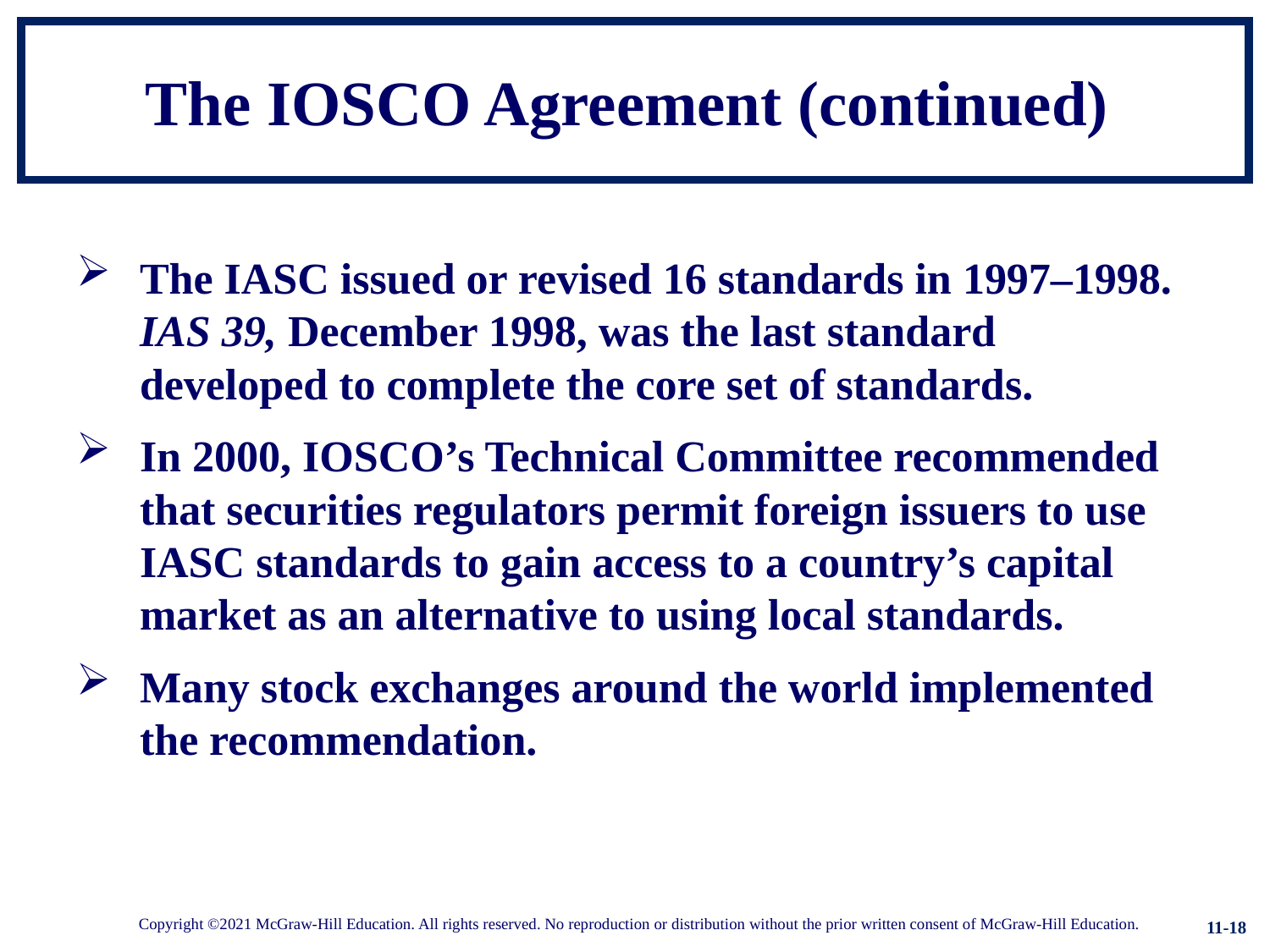

# The IOSCO Agreement (continued)
The IASC issued or revised 16 standards in 1997–1998. IAS 39, December 1998, was the last standard developed to complete the core set of standards.
In 2000, IOSCO’s Technical Committee recommended that securities regulators permit foreign issuers to use IASC standards to gain access to a country’s capital market as an alternative to using local standards.
Many stock exchanges around the world implemented the recommendation.
11-18
Copyright ©2021 McGraw-Hill Education. All rights reserved. No reproduction or distribution without the prior written consent of McGraw-Hill Education.